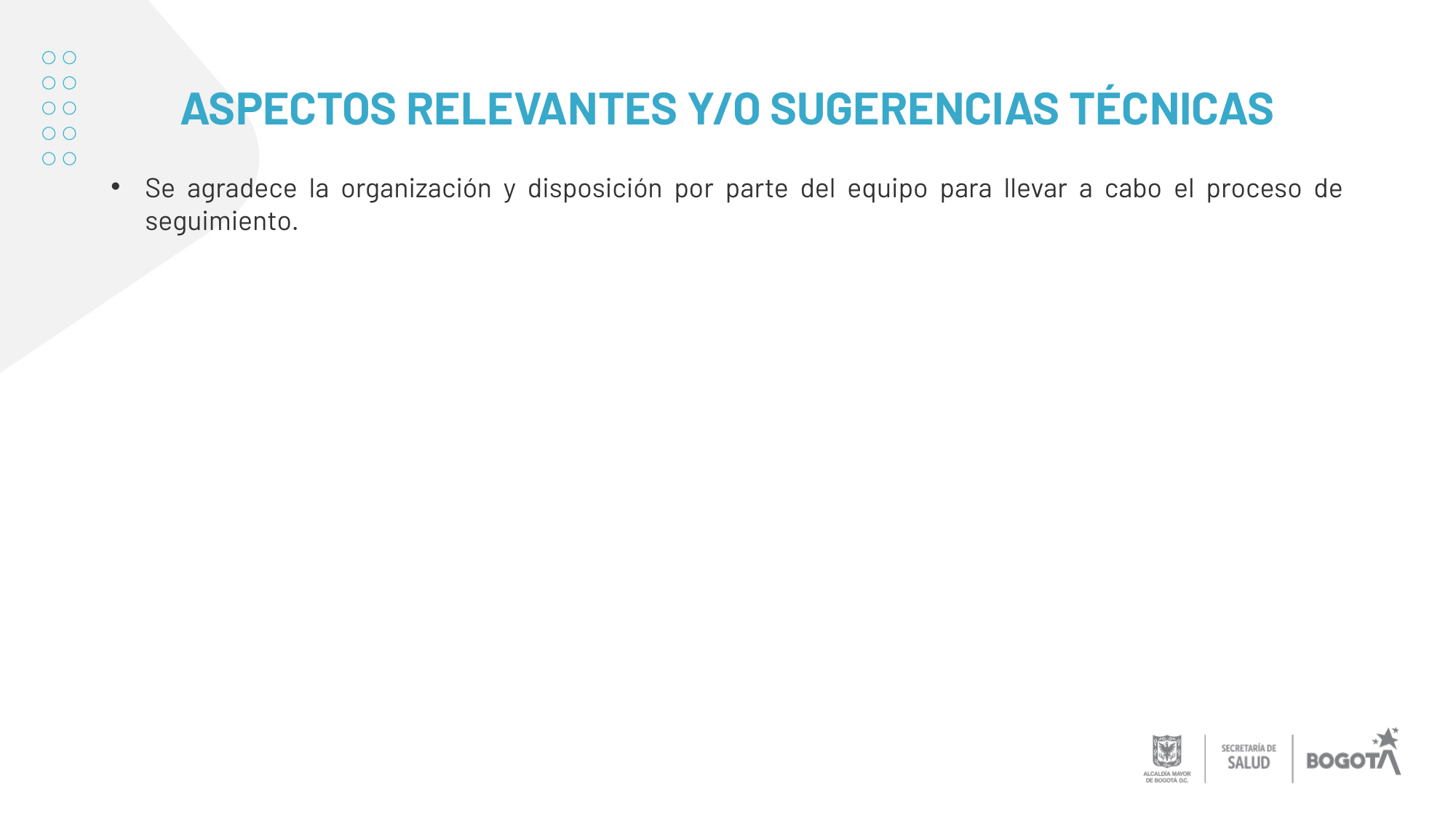

# ASPECTOS RELEVANTES Y/O SUGERENCIAS TÉCNICAS

Se agradece la organización y disposición por parte del equipo para llevar a cabo el proceso de seguimiento.